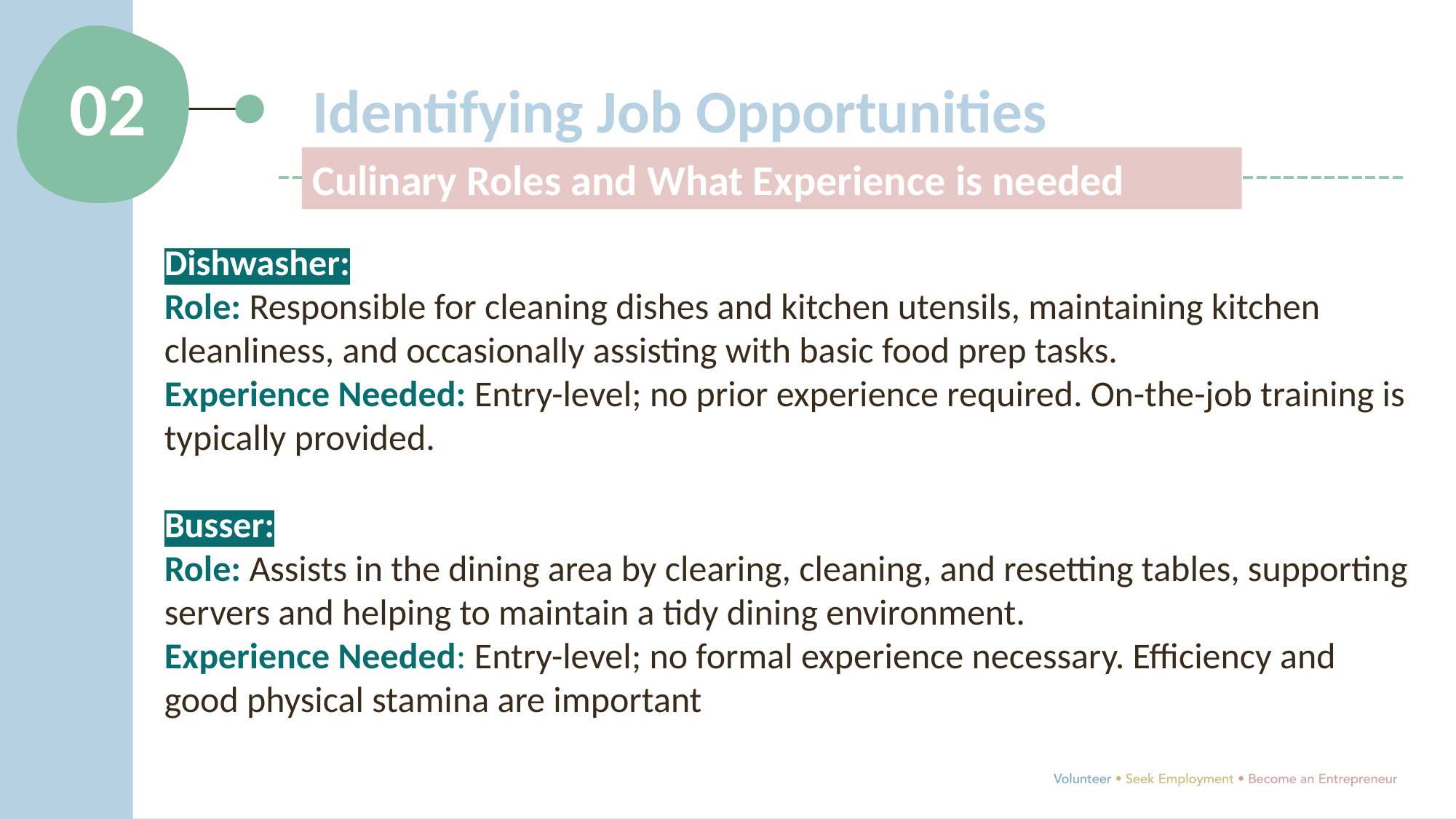

02
Identifying Job Opportunities

Culinary Roles and What Experience is needed
Dishwasher:
Role: Responsible for cleaning dishes and kitchen utensils, maintaining kitchen cleanliness, and occasionally assisting with basic food prep tasks.
Experience Needed: Entry-level; no prior experience required. On-the-job training is typically provided.

Busser:
Role: Assists in the dining area by clearing, cleaning, and resetting tables, supporting servers and helping to maintain a tidy dining environment.
Experience Needed: Entry-level; no formal experience necessary. Efficiency and good physical stamina are important

.